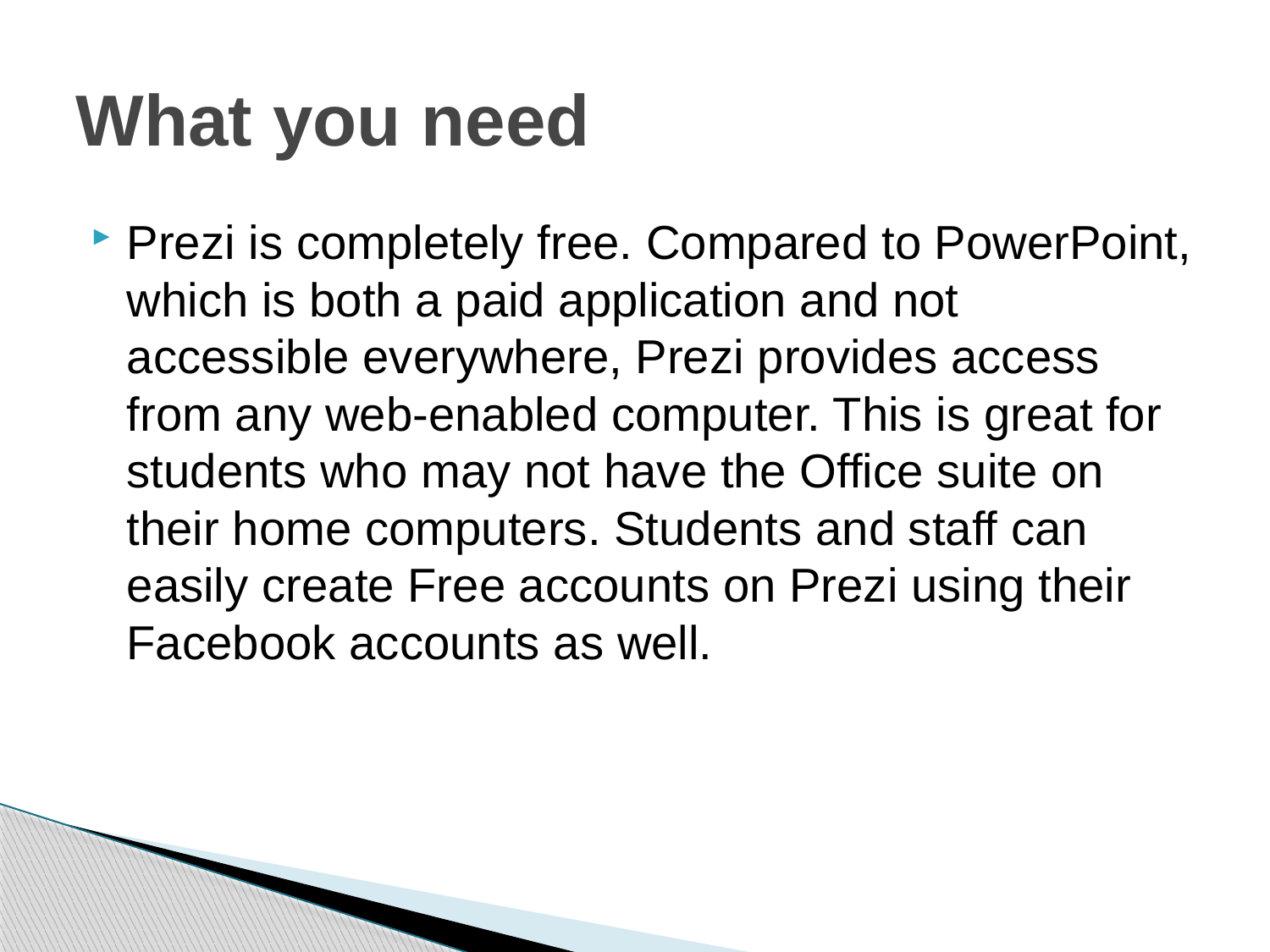

# What you need
Prezi is completely free. Compared to PowerPoint, which is both a paid application and not accessible everywhere, Prezi provides access from any web-enabled computer. This is great for students who may not have the Office suite on their home computers. Students and staff can easily create Free accounts on Prezi using their Facebook accounts as well.